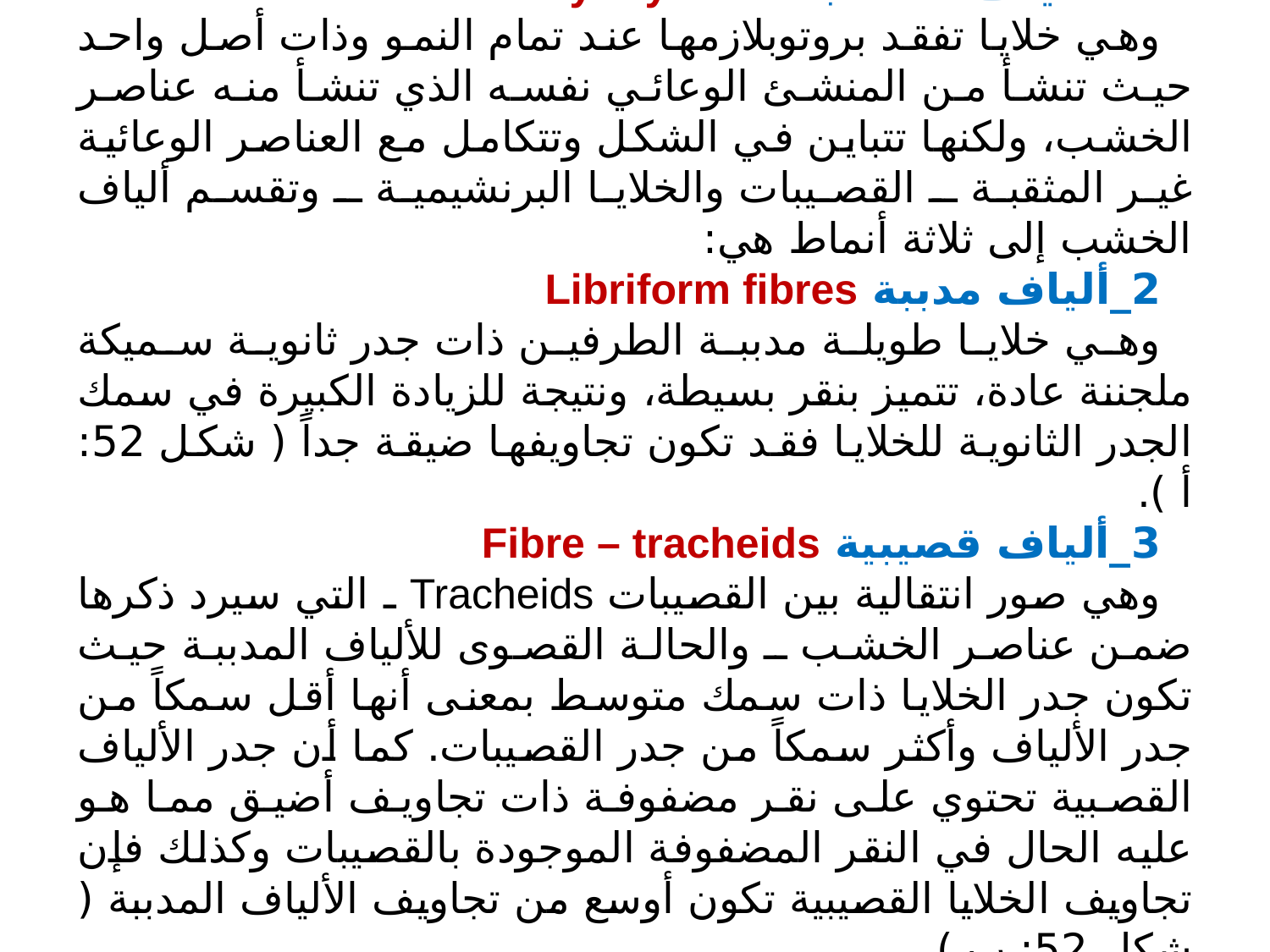

1 ـ ألياف الخشب Xylary fibres
وهي خلايا تفقد بروتوبلازمها عند تمام النمو وذات أصل واحد حيث تنشأ من المنشئ الوعائي نفسه الذي تنشأ منه عناصر الخشب، ولكنها تتباين في الشكل وتتكامل مع العناصر الوعائية غير المثقبة ـ القصيبات والخلايا البرنشيمية ـ وتقسم ألياف الخشب إلى ثلاثة أنماط هي:
2_ألياف مدببة Libriform fibres
وهي خلايا طويلة مدببة الطرفين ذات جدر ثانوية سميكة ملجننة عادة، تتميز بنقر بسيطة، ونتيجة للزيادة الكبيرة في سمك الجدر الثانوية للخلايا فقد تكون تجاويفها ضيقة جداً ( شكل 52: أ ).
3_ألياف قصيبية Fibre – tracheids
وهي صور انتقالية بين القصيبات Tracheids ـ التي سيرد ذكرها ضمن عناصر الخشب ـ والحالة القصوى للألياف المدببة حيث تكون جدر الخلايا ذات سمك متوسط بمعنى أنها أقل سمكاً من جدر الألياف وأكثر سمكاً من جدر القصيبات. كما أن جدر الألياف القصبية تحتوي على نقر مضفوفة ذات تجاويف أضيق مما هو عليه الحال في النقر المضفوفة الموجودة بالقصيبات وكذلك فإن تجاويف الخلايا القصيبية تكون أوسع من تجاويف الألياف المدببة ( شكل 52: ب ).